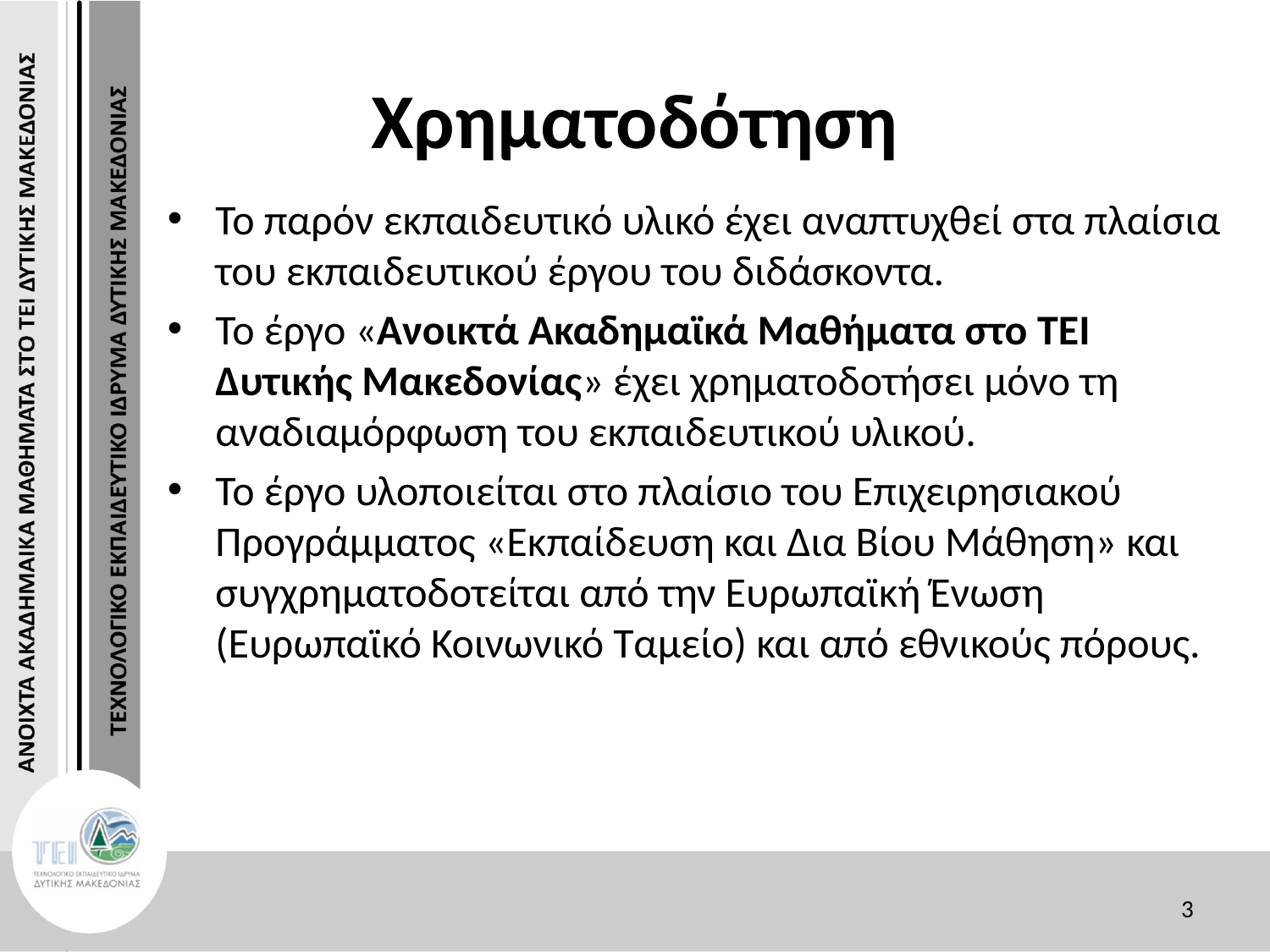

# Χρηματοδότηση
Το παρόν εκπαιδευτικό υλικό έχει αναπτυχθεί στα πλαίσια του εκπαιδευτικού έργου του διδάσκοντα.
Το έργο «Ανοικτά Ακαδημαϊκά Μαθήματα στο TEI Δυτικής Μακεδονίας» έχει χρηματοδοτήσει μόνο τη αναδιαμόρφωση του εκπαιδευτικού υλικού.
Το έργο υλοποιείται στο πλαίσιο του Επιχειρησιακού Προγράμματος «Εκπαίδευση και Δια Βίου Μάθηση» και συγχρηματοδοτείται από την Ευρωπαϊκή Ένωση (Ευρωπαϊκό Κοινωνικό Ταμείο) και από εθνικούς πόρους.

3